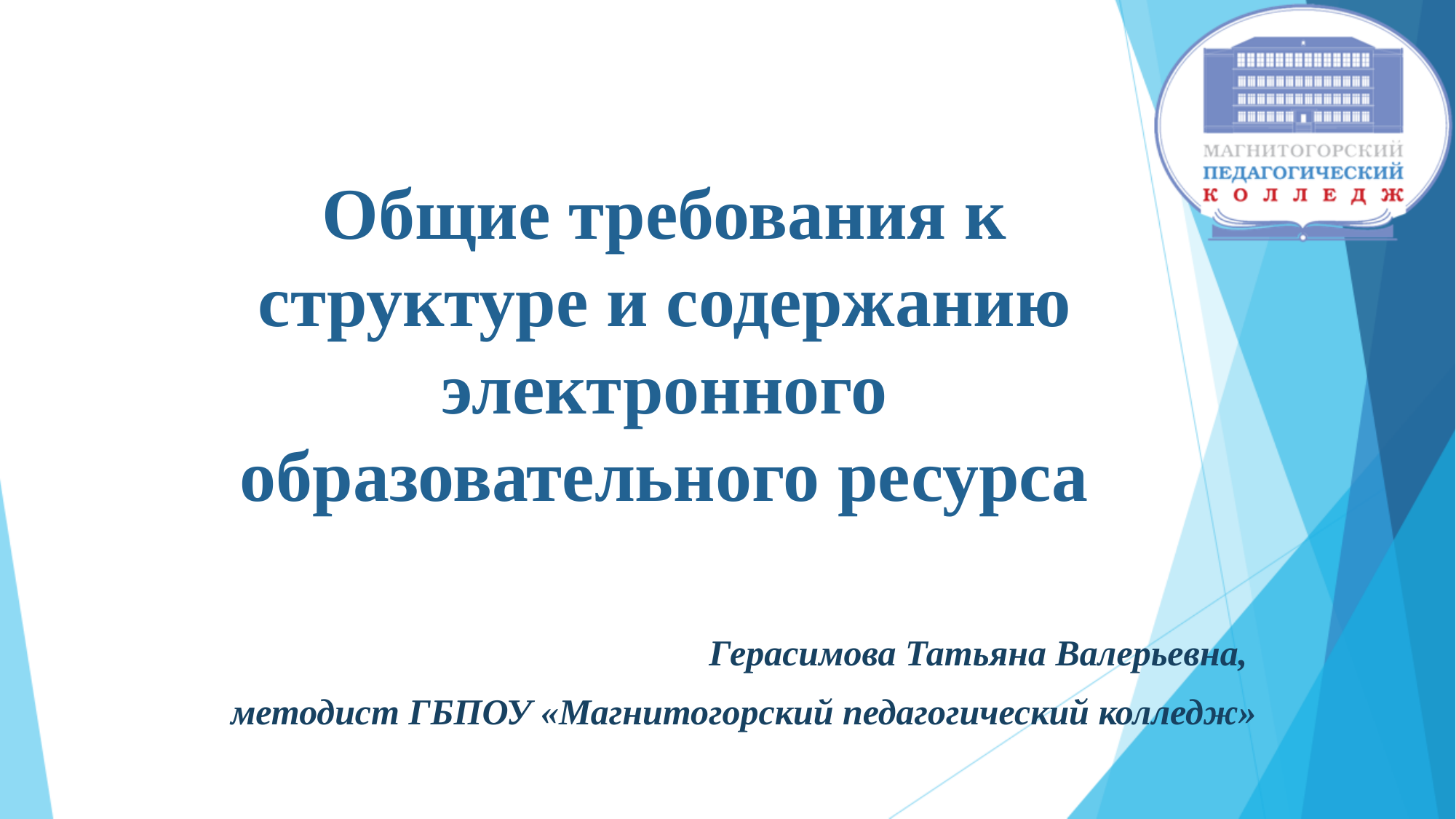

# Общие требования к структуре и содержанию электронного образовательного ресурса
Герасимова Татьяна Валерьевна,
методист ГБПОУ «Магнитогорский педагогический колледж»